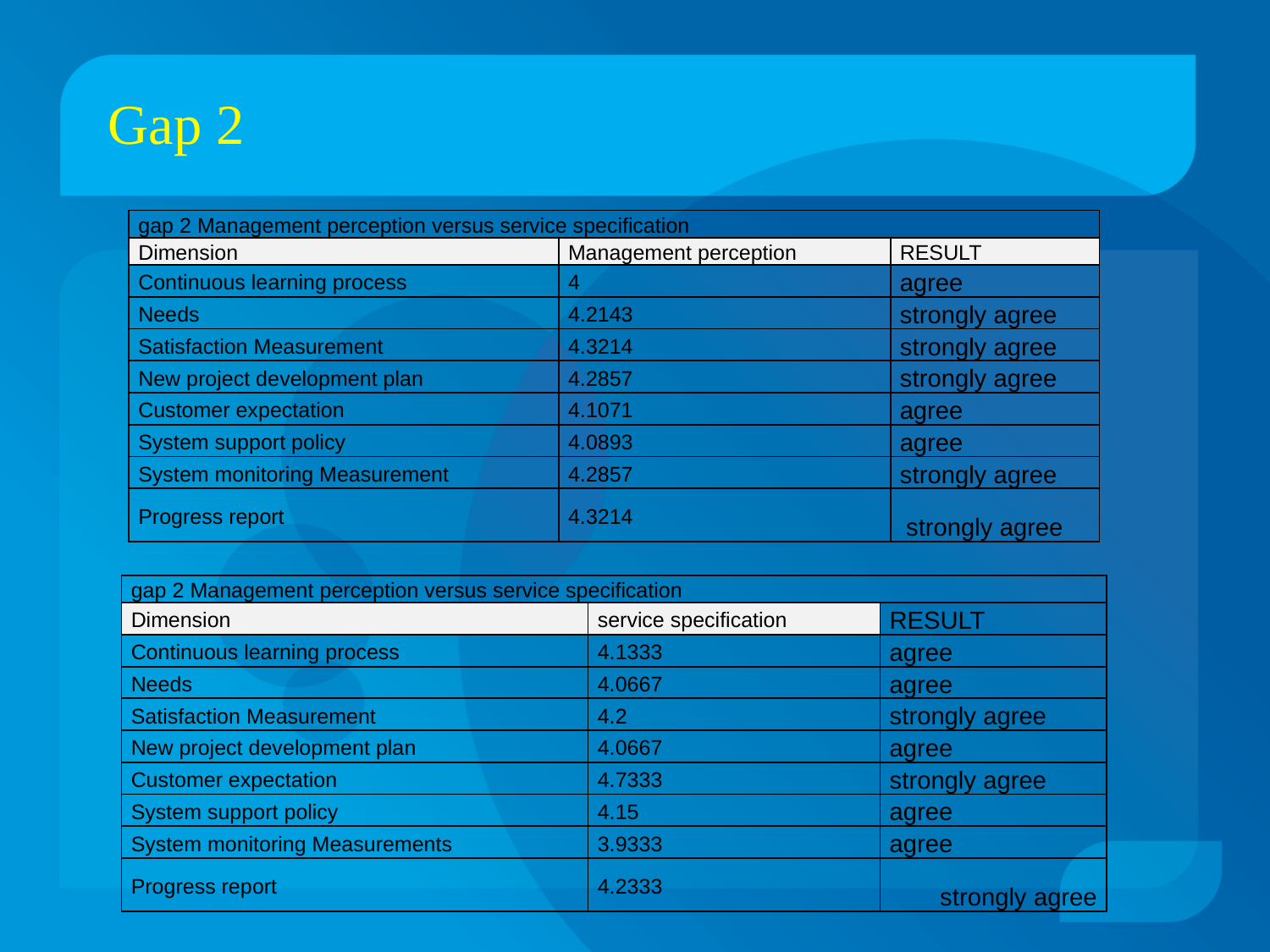

# Gap 2
| gap 2 Management perception versus service specification |  |  |
| --- | --- | --- |
| Dimension | Management perception | RESULT |
| Continuous learning process | 4 | agree |
| Needs | 4.2143 | strongly agree |
| Satisfaction Measurement | 4.3214 | strongly agree |
| New project development plan | 4.2857 | strongly agree |
| Customer expectation | 4.1071 | agree |
| System support policy | 4.0893 | agree |
| System monitoring Measurement | 4.2857 | strongly agree |
| Progress report | 4.3214 | strongly agree |
| gap 2 Management perception versus service specification |  |  |
| --- | --- | --- |
| Dimension | service specification | RESULT |
| Continuous learning process | 4.1333 | agree |
| Needs | 4.0667 | agree |
| Satisfaction Measurement | 4.2 | strongly agree |
| New project development plan | 4.0667 | agree |
| Customer expectation | 4.7333 | strongly agree |
| System support policy | 4.15 | agree |
| System monitoring Measurements | 3.9333 | agree |
| Progress report | 4.2333 | strongly agree |